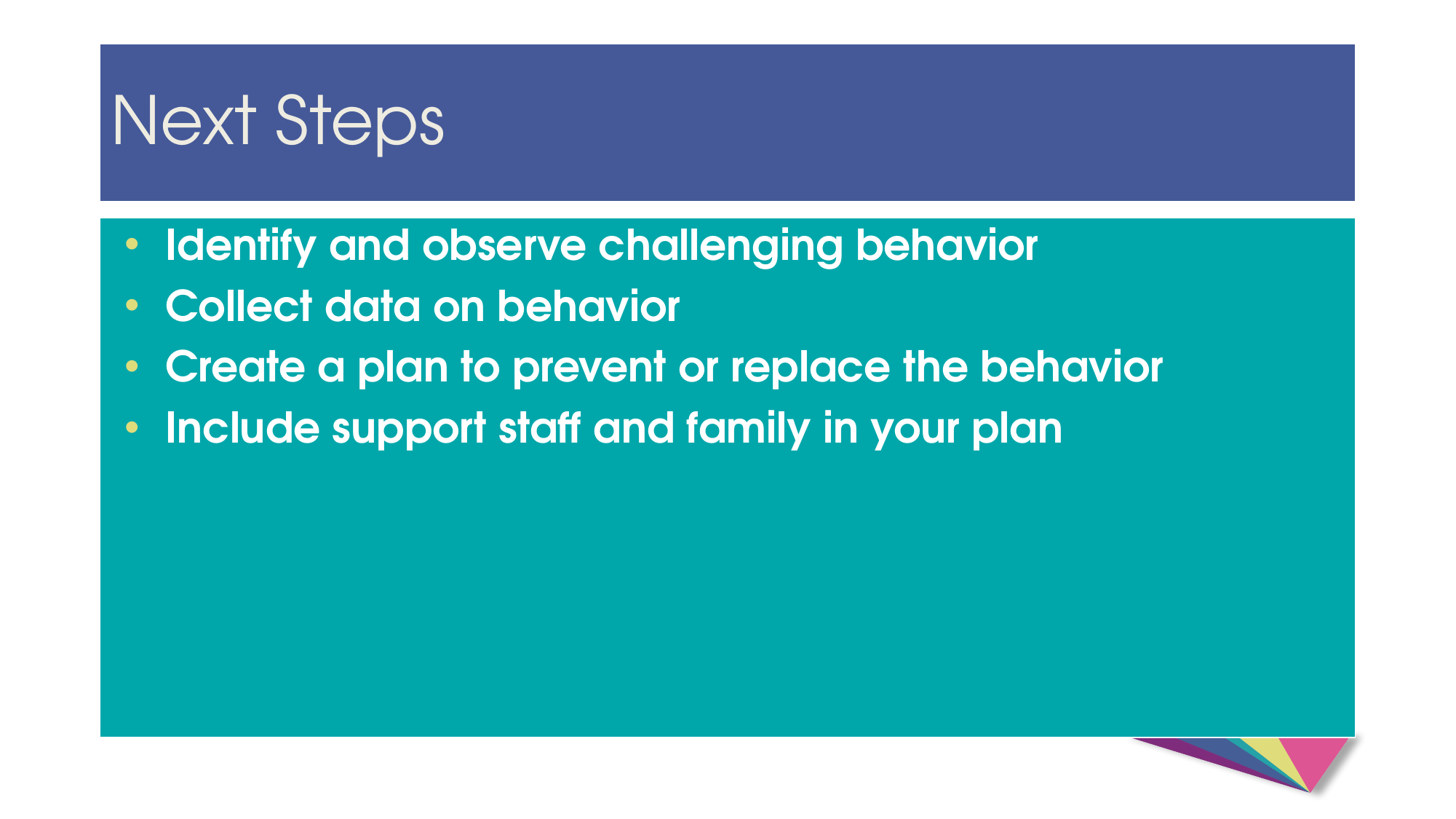

# Next Steps
Identify and observe challenging behavior
Collect data on behavior
Create a plan to prevent or replace the behavior
Include support staff and family in your plan